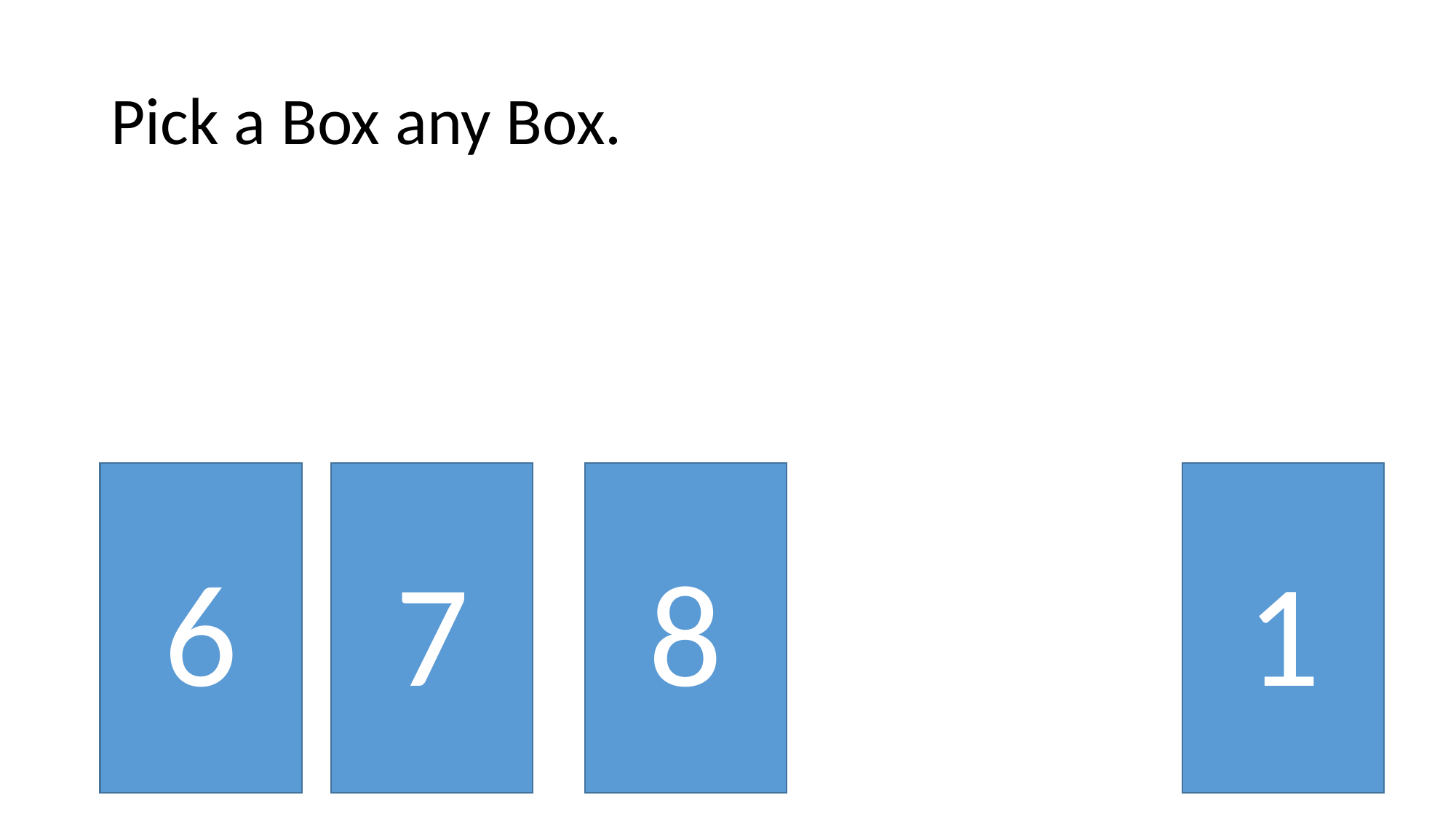

# Pick a Box any Box.
6
7
8
1